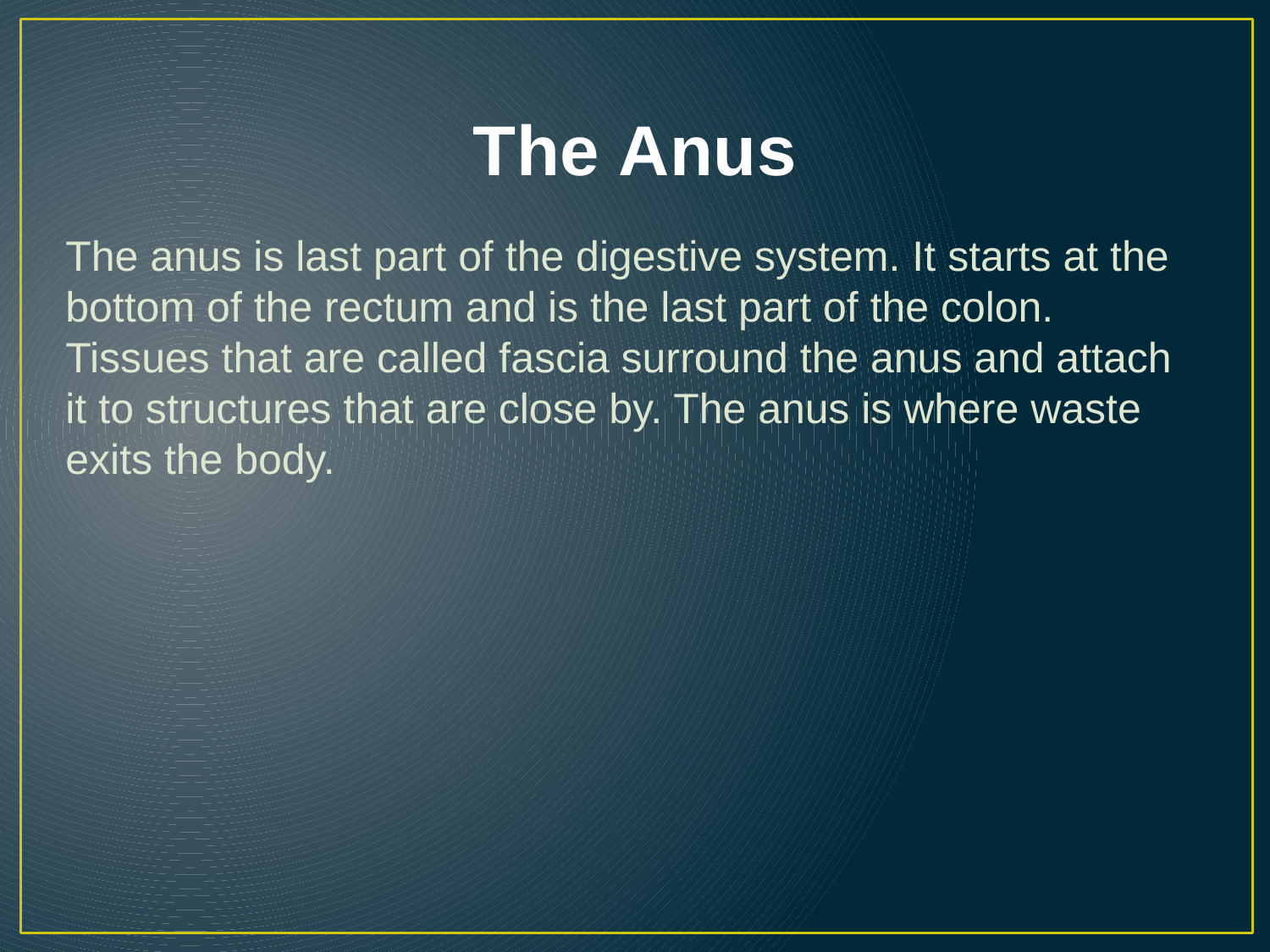

# The Anus
The anus is last part of the digestive system. It starts at the bottom of the rectum and is the last part of the colon. Tissues that are called fascia surround the anus and attach it to structures that are close by. The anus is where waste exits the body.